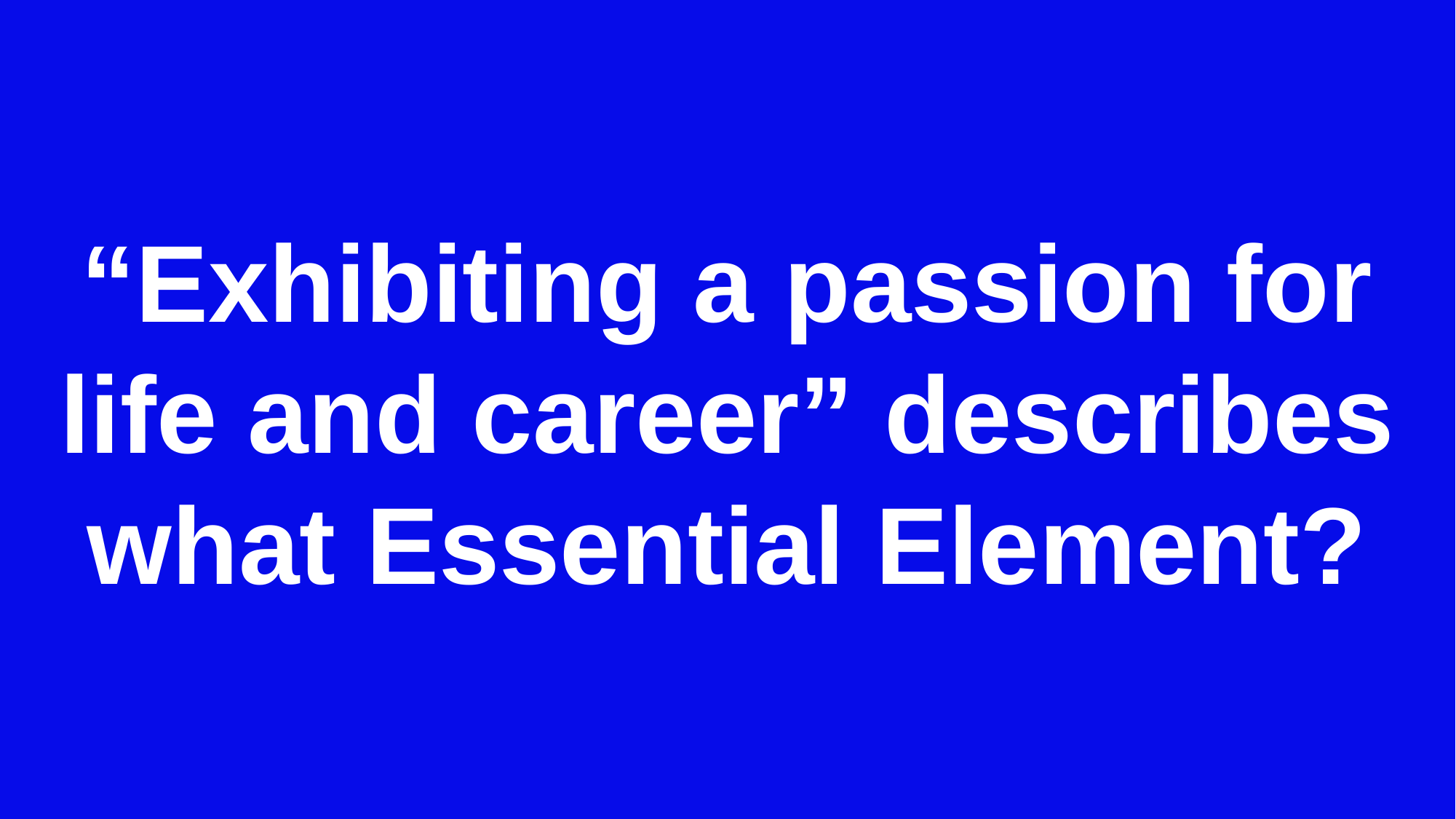

“Exhibiting a passion for life and career” describes what Essential Element?